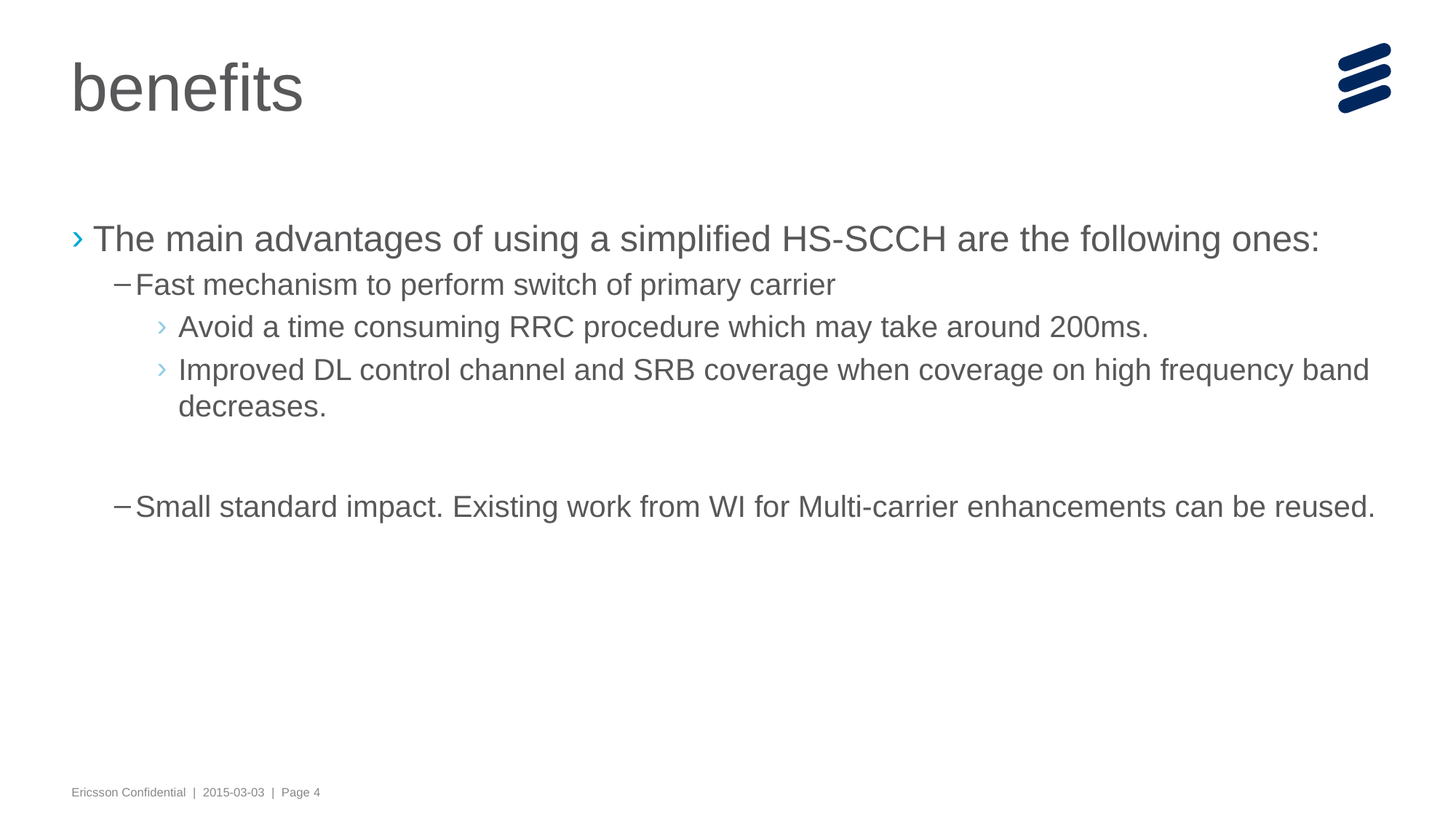

# benefits
The main advantages of using a simplified HS-SCCH are the following ones:
Fast mechanism to perform switch of primary carrier
Avoid a time consuming RRC procedure which may take around 200ms.
Improved DL control channel and SRB coverage when coverage on high frequency band decreases.

Small standard impact. Existing work from WI for Multi-carrier enhancements can be reused.